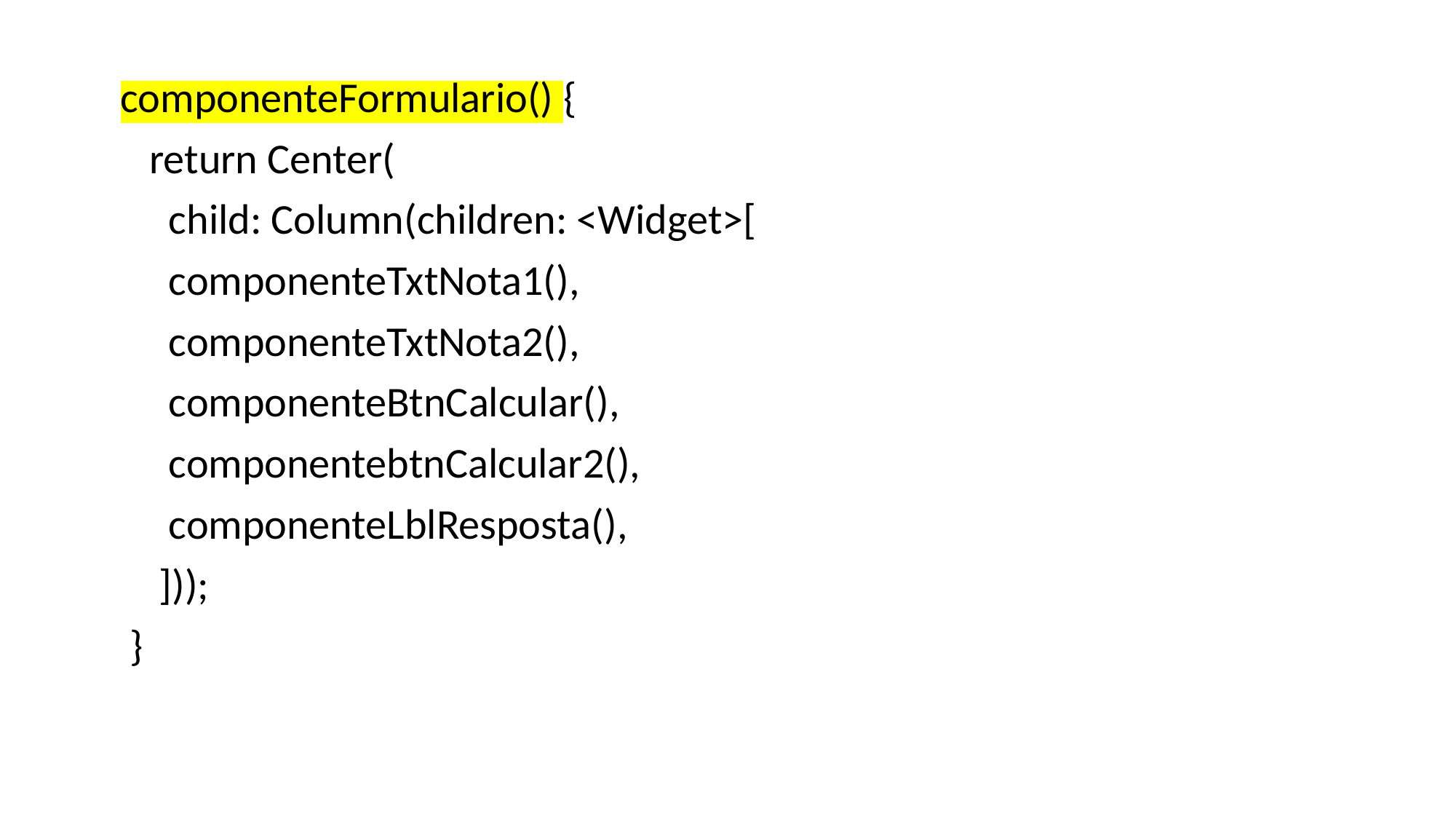

#
 componenteFormulario() {
    return Center(
      child: Column(children: <Widget>[
      componenteTxtNota1(),
      componenteTxtNota2(),
      componenteBtnCalcular(),
      componentebtnCalcular2(),
      componenteLblResposta(),
     ]));
  }